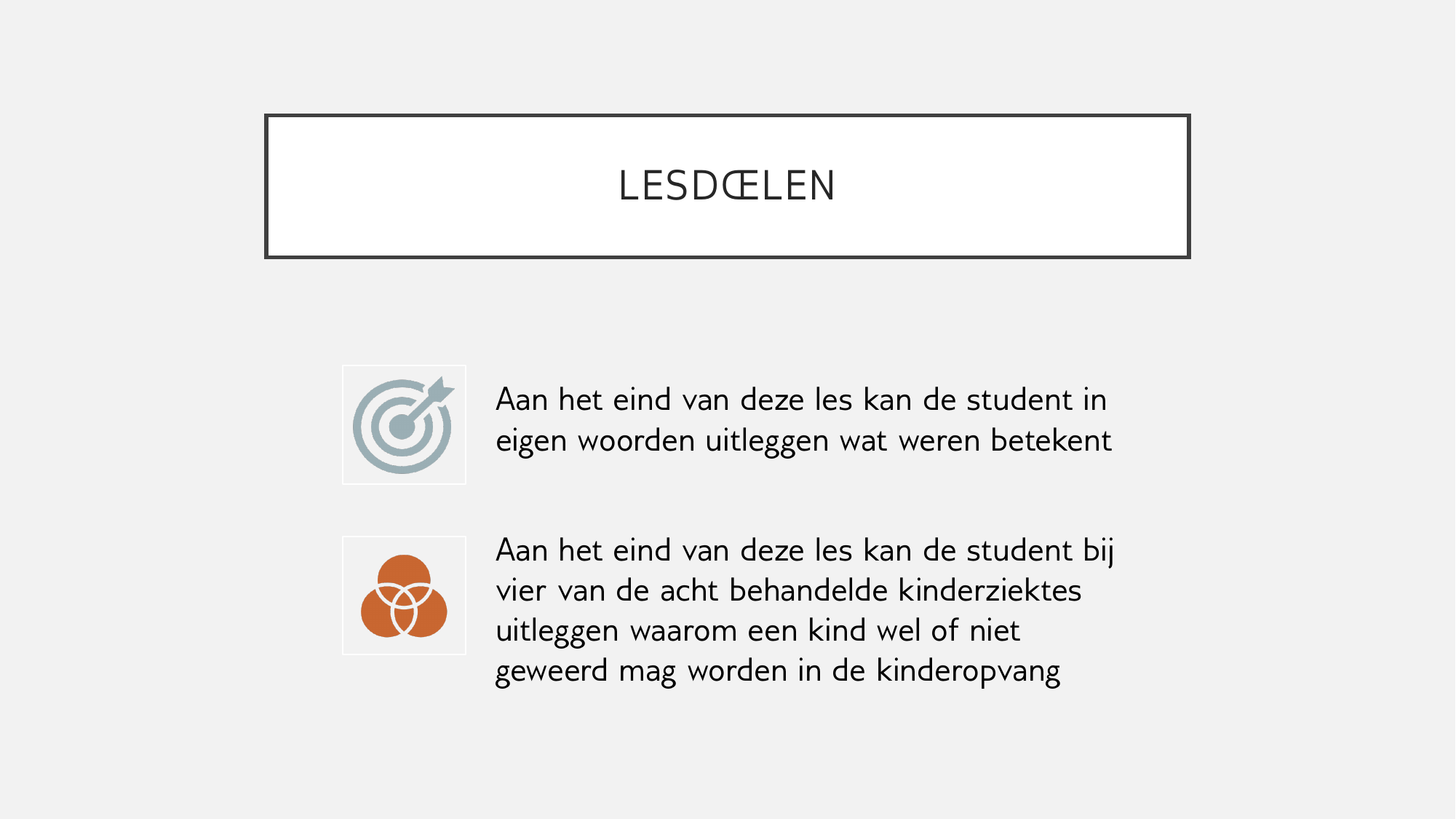

# Lesdoelen

		Aan het eind van deze les kan de student in 			eigen woorden uitleggen wat weren betekent

		Aan het eind van deze les kan de student bij 			vier van de acht behandelde kinderziektes 			uitleggen waarom een kind wel of niet 				geweerd mag worden in de kinderopvang